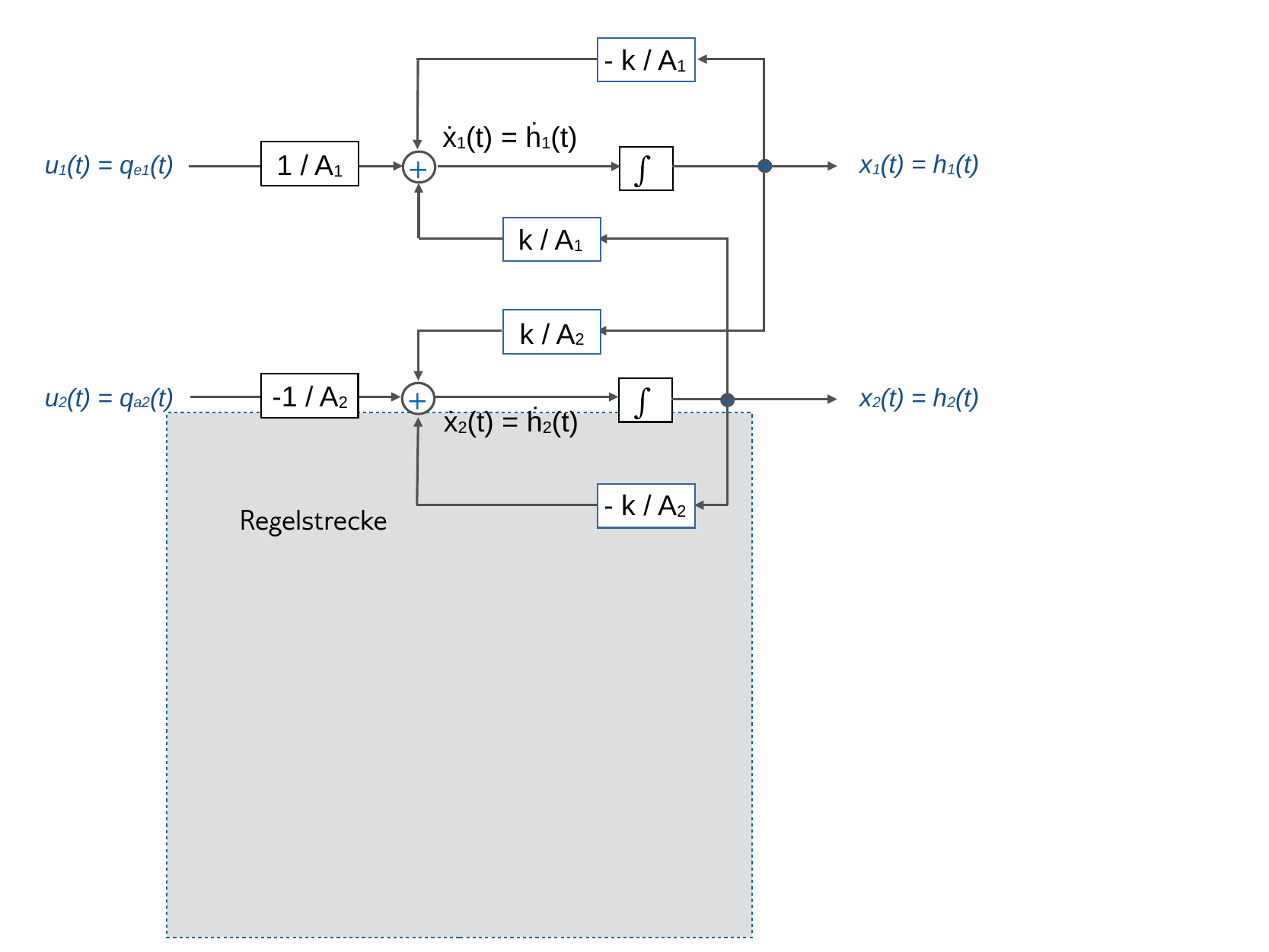

- k / A1

ẋ1(t) = ḣ1(t)
∫

1 / A1
+

x1(t) = h1(t)
u1(t) = qe1(t)

k / A1

k / A2

∫

-1 / A2

+

u2(t) = qa2(t)
x2(t) = h2(t)

ẋ2(t) = ḣ2(t)

- k / A2

Regelstrecke